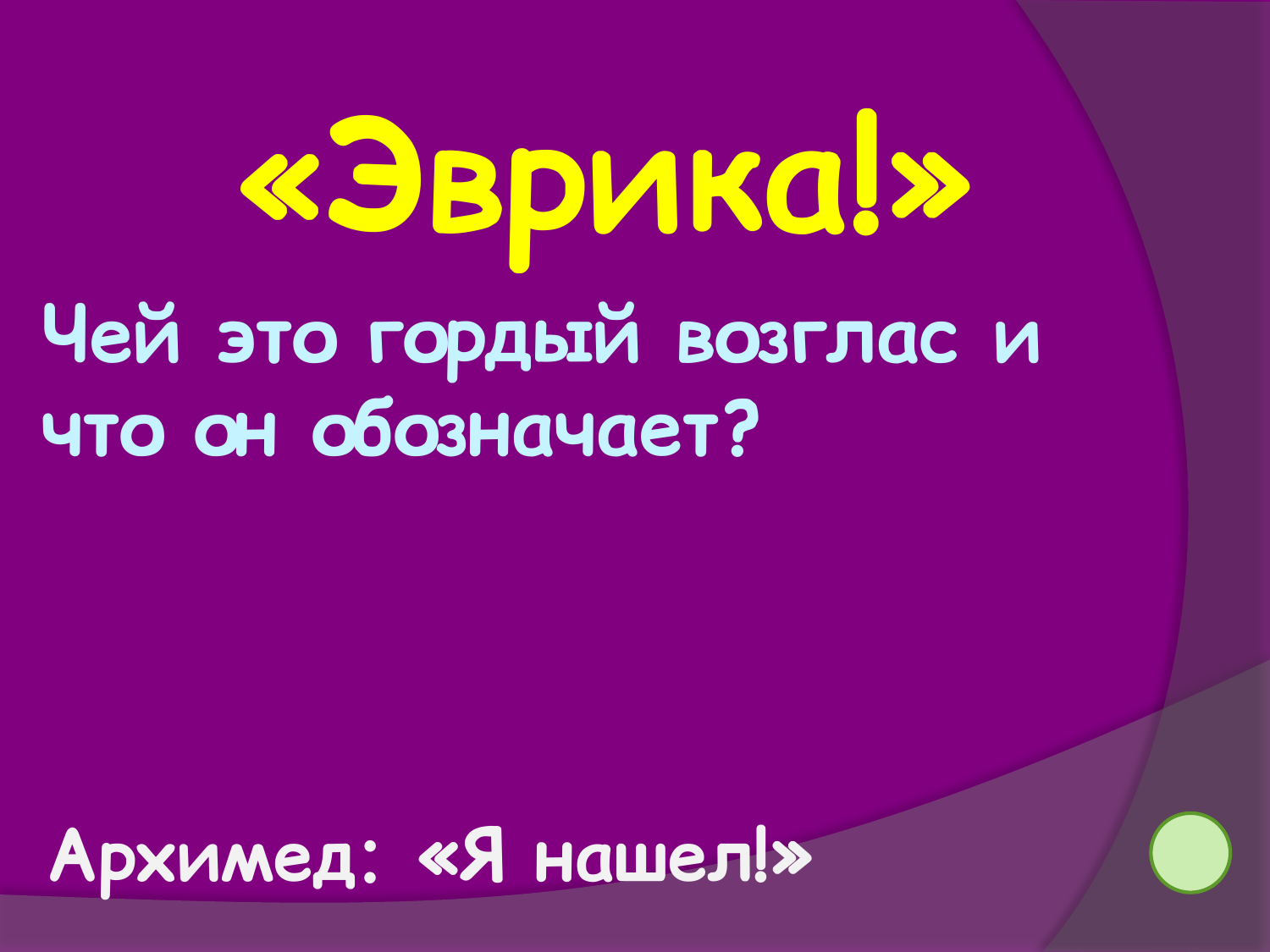

«Эврика!»
Чей это гордый возглас и что он обозначает?
Архимед: «Я нашел!»